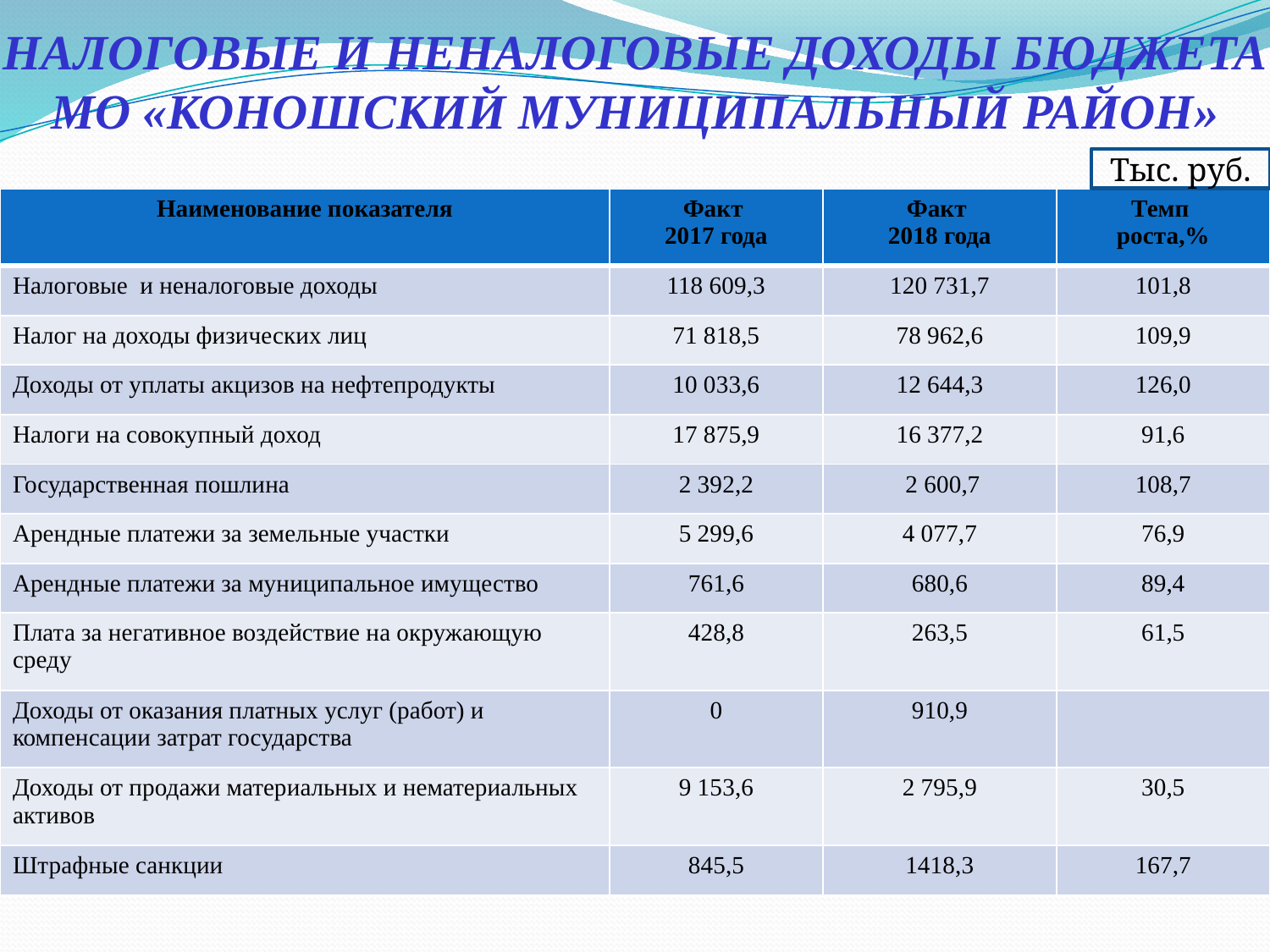

# НАЛОГОВЫЕ И НЕНАЛОГОВЫЕ ДОХОДЫ БЮДЖЕТА МО «КОНОШСКИЙ МУНИЦИПАЛЬНЫЙ РАЙОН»
Тыс. руб.
| Наименование показателя | Факт 2017 года | Факт 2018 года | Темп роста,% |
| --- | --- | --- | --- |
| Налоговые и неналоговые доходы | 118 609,3 | 120 731,7 | 101,8 |
| Налог на доходы физических лиц | 71 818,5 | 78 962,6 | 109,9 |
| Доходы от уплаты акцизов на нефтепродукты | 10 033,6 | 12 644,3 | 126,0 |
| Налоги на совокупный доход | 17 875,9 | 16 377,2 | 91,6 |
| Государственная пошлина | 2 392,2 | 2 600,7 | 108,7 |
| Арендные платежи за земельные участки | 5 299,6 | 4 077,7 | 76,9 |
| Арендные платежи за муниципальное имущество | 761,6 | 680,6 | 89,4 |
| Плата за негативное воздействие на окружающую среду | 428,8 | 263,5 | 61,5 |
| Доходы от оказания платных услуг (работ) и компенсации затрат государства | 0 | 910,9 |  |
| Доходы от продажи материальных и нематериальных активов | 9 153,6 | 2 795,9 | 30,5 |
| Штрафные санкции | 845,5 | 1418,3 | 167,7 |